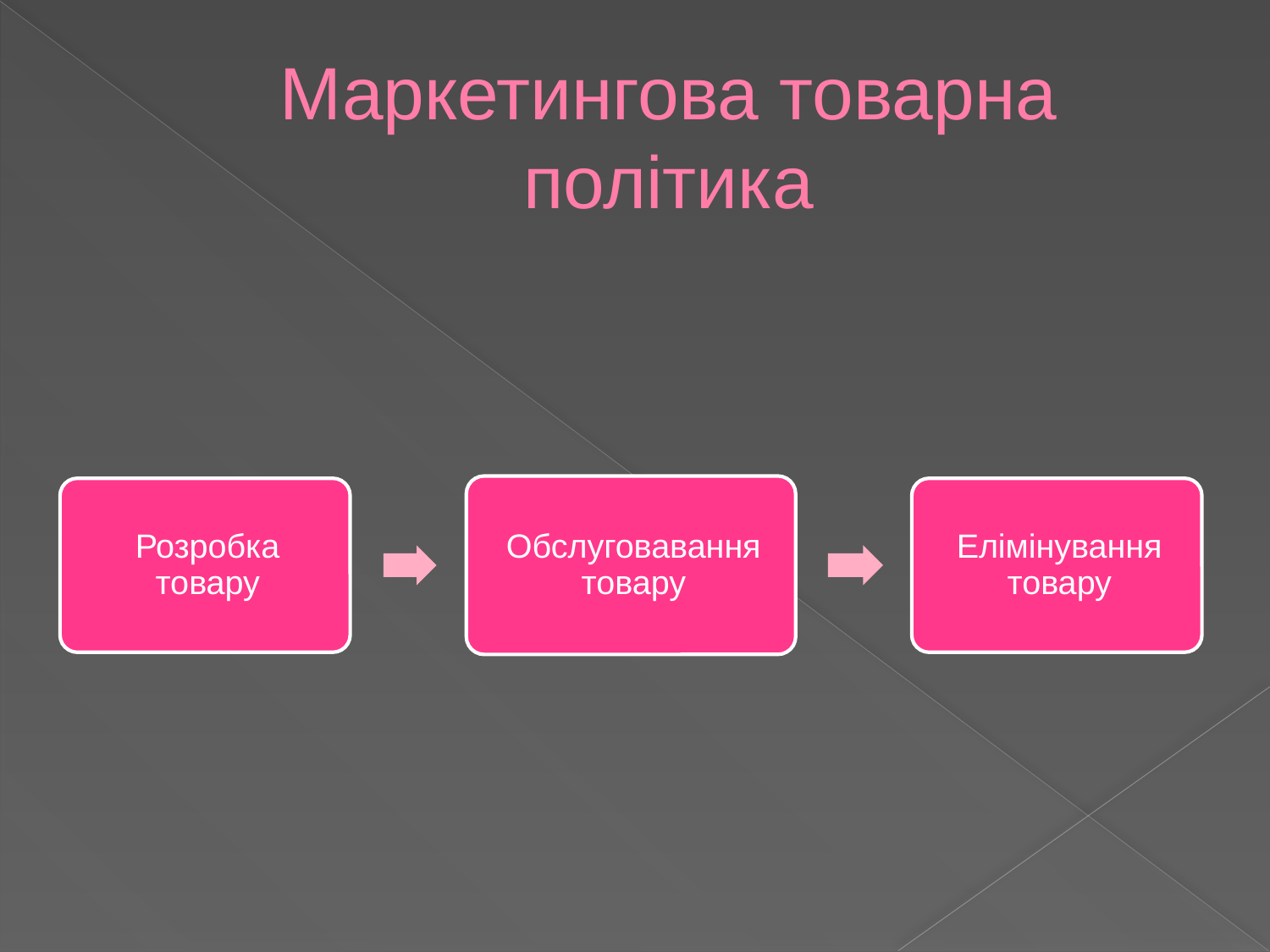

# Маркетингова товарна політика
Розробка товару

Обслуговавання товару

Елімінування товару